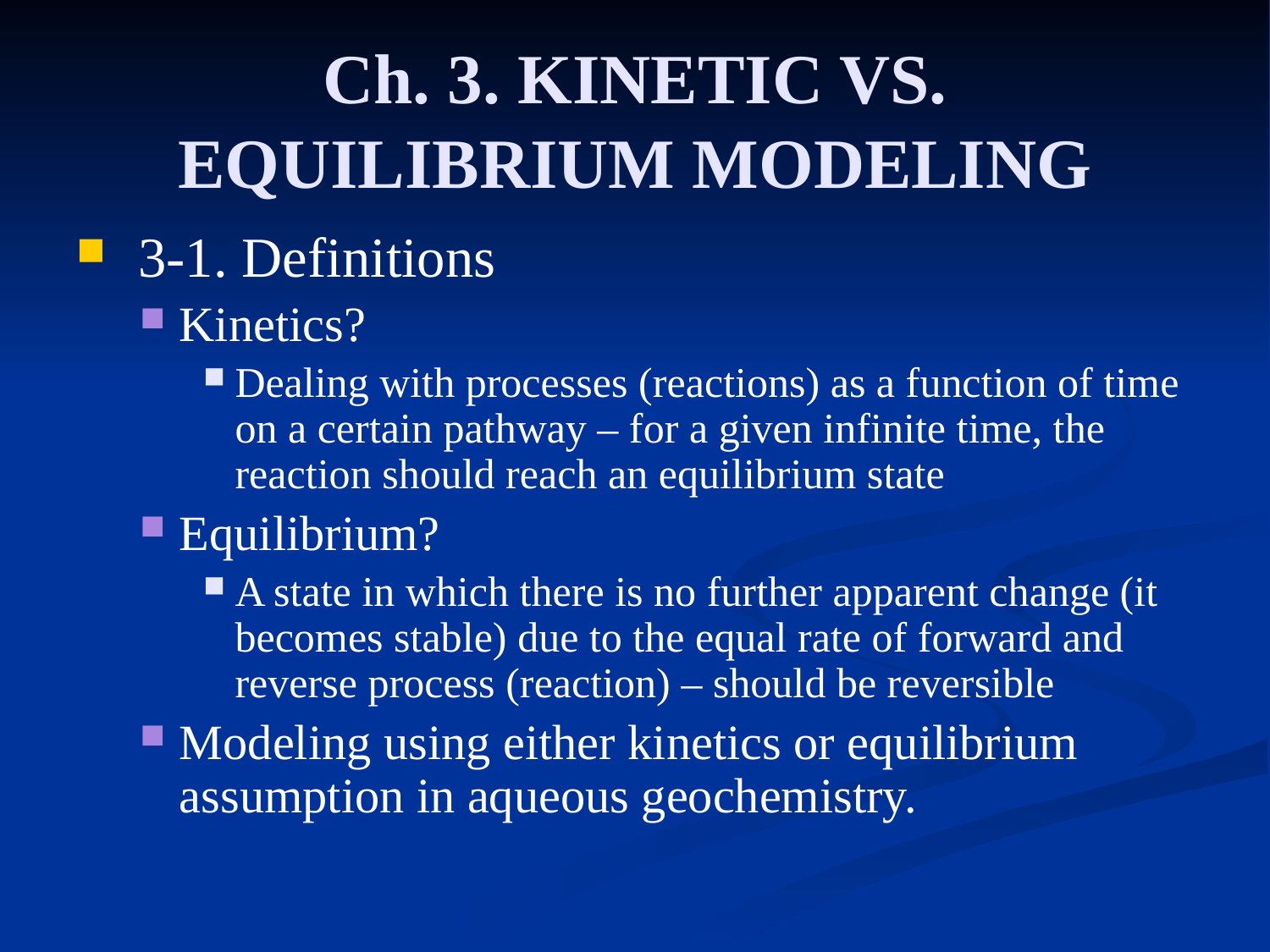

# Ch. 3. KINETIC VS. EQUILIBRIUM MODELING
 3-1. Definitions
Kinetics?
Dealing with processes (reactions) as a function of time on a certain pathway – for a given infinite time, the reaction should reach an equilibrium state
Equilibrium?
A state in which there is no further apparent change (it becomes stable) due to the equal rate of forward and reverse process (reaction) – should be reversible
Modeling using either kinetics or equilibrium assumption in aqueous geochemistry.